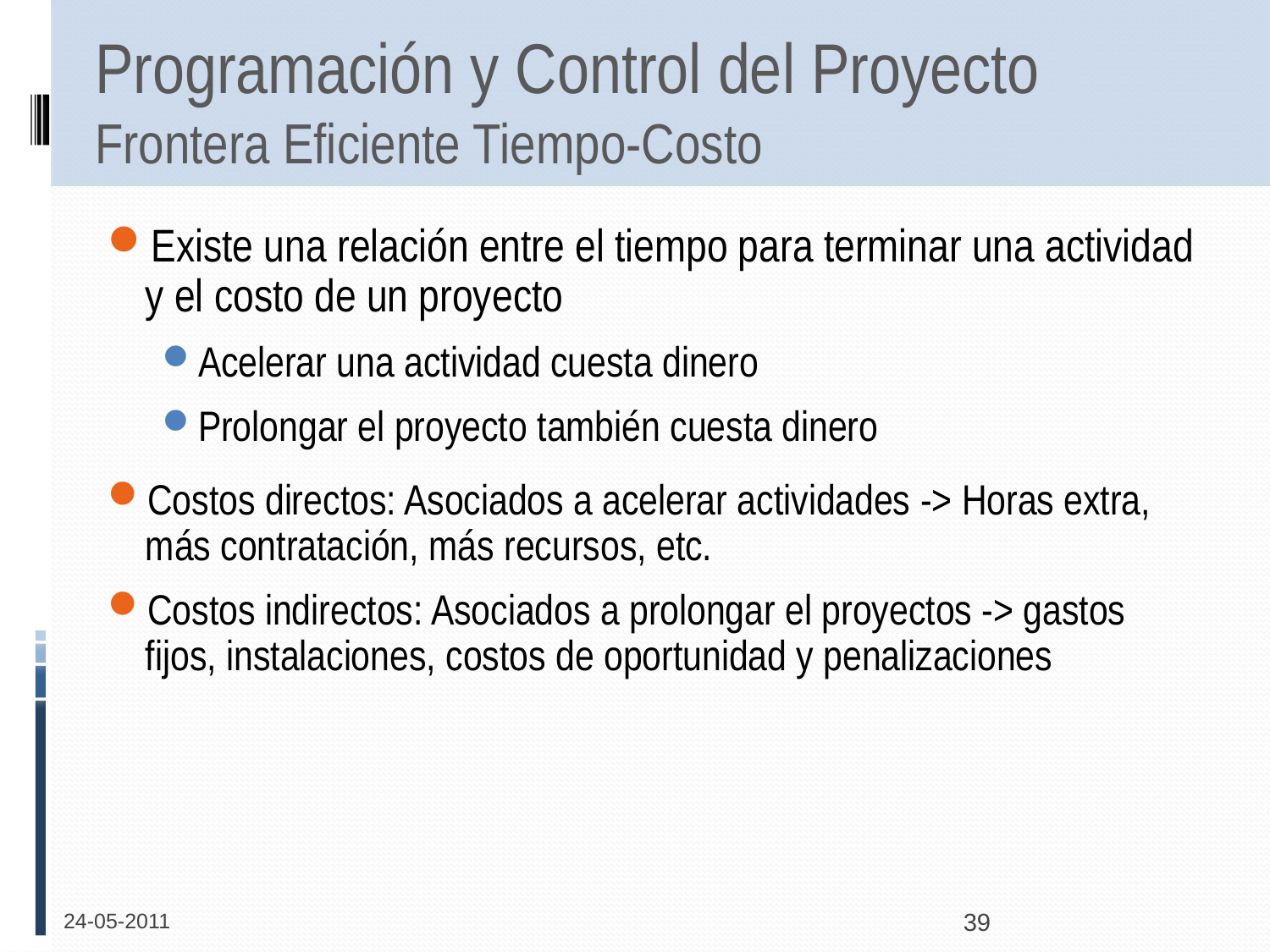

# Programación y Control del Proyecto Frontera Eficiente Tiempo-Costo
Existe una relación entre el tiempo para terminar una actividad y el costo de un proyecto
Acelerar una actividad cuesta dinero
Prolongar el proyecto también cuesta dinero
Costos directos: Asociados a acelerar actividades -> Horas extra, más contratación, más recursos, etc.
Costos indirectos: Asociados a prolongar el proyectos -> gastos fijos, instalaciones, costos de oportunidad y penalizaciones

24-05-2011
39